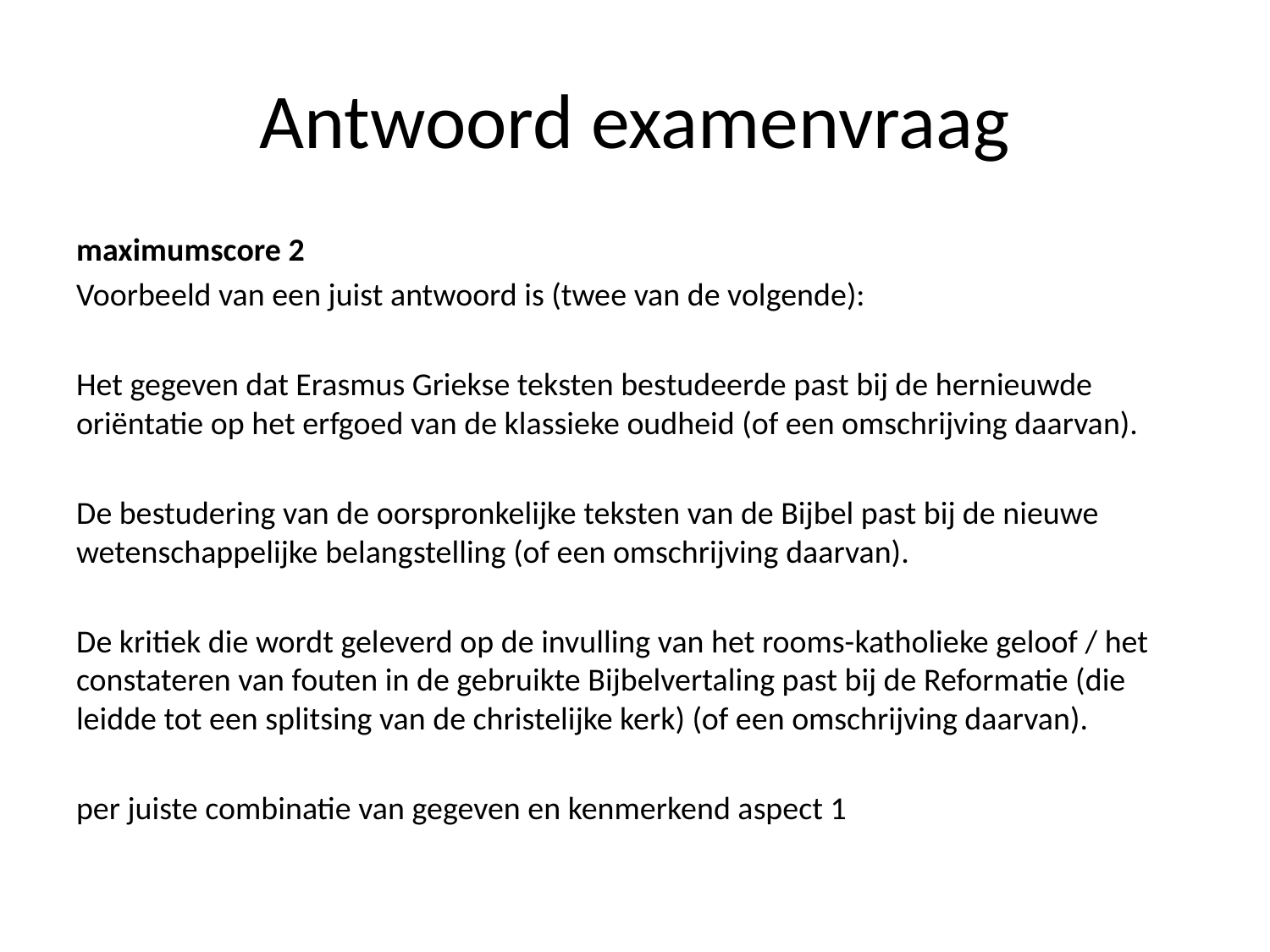

# Antwoord examenvraag
maximumscore 2
Voorbeeld van een juist antwoord is (twee van de volgende):

Het gegeven dat Erasmus Griekse teksten bestudeerde past bij de hernieuwde oriëntatie op het erfgoed van de klassieke oudheid (of een omschrijving daarvan).

De bestudering van de oorspronkelijke teksten van de Bijbel past bij de nieuwe wetenschappelijke belangstelling (of een omschrijving daarvan).

De kritiek die wordt geleverd op de invulling van het rooms-katholieke geloof / het constateren van fouten in de gebruikte Bijbelvertaling past bij de Reformatie (die leidde tot een splitsing van de christelijke kerk) (of een omschrijving daarvan).

per juiste combinatie van gegeven en kenmerkend aspect 1